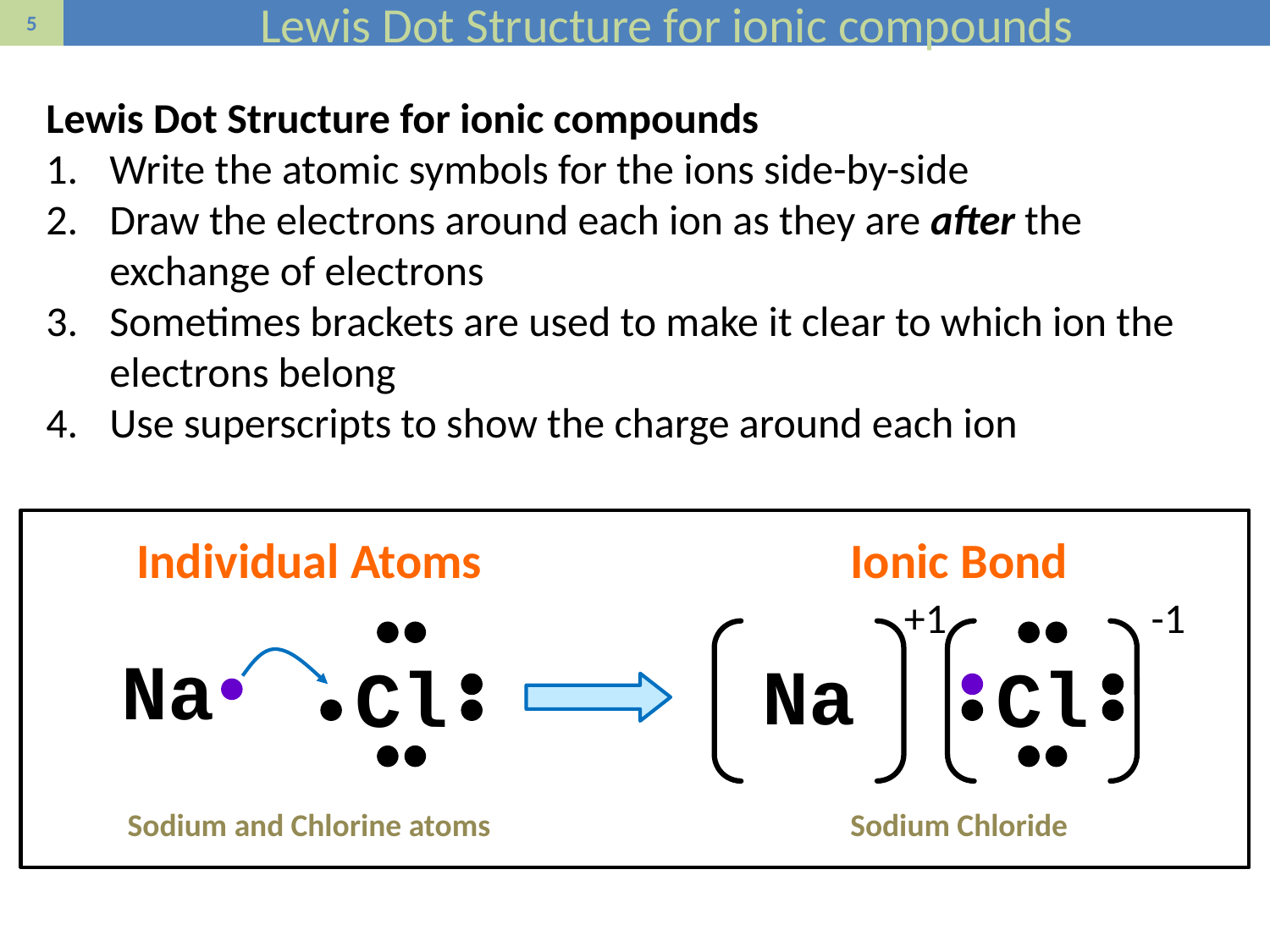

# Lewis Dot Structure for ionic compounds
Lewis Dot Structure for ionic compounds
Write the atomic symbols for the ions side-by-side
Draw the electrons around each ion as they are after the exchange of electrons
Sometimes brackets are used to make it clear to which ion the electrons belong
Use superscripts to show the charge around each ion

Individual Atoms
Ionic Bond
+1
-1

Cl

Na

Na
Cl

Sodium and Chlorine atoms
Sodium Chloride